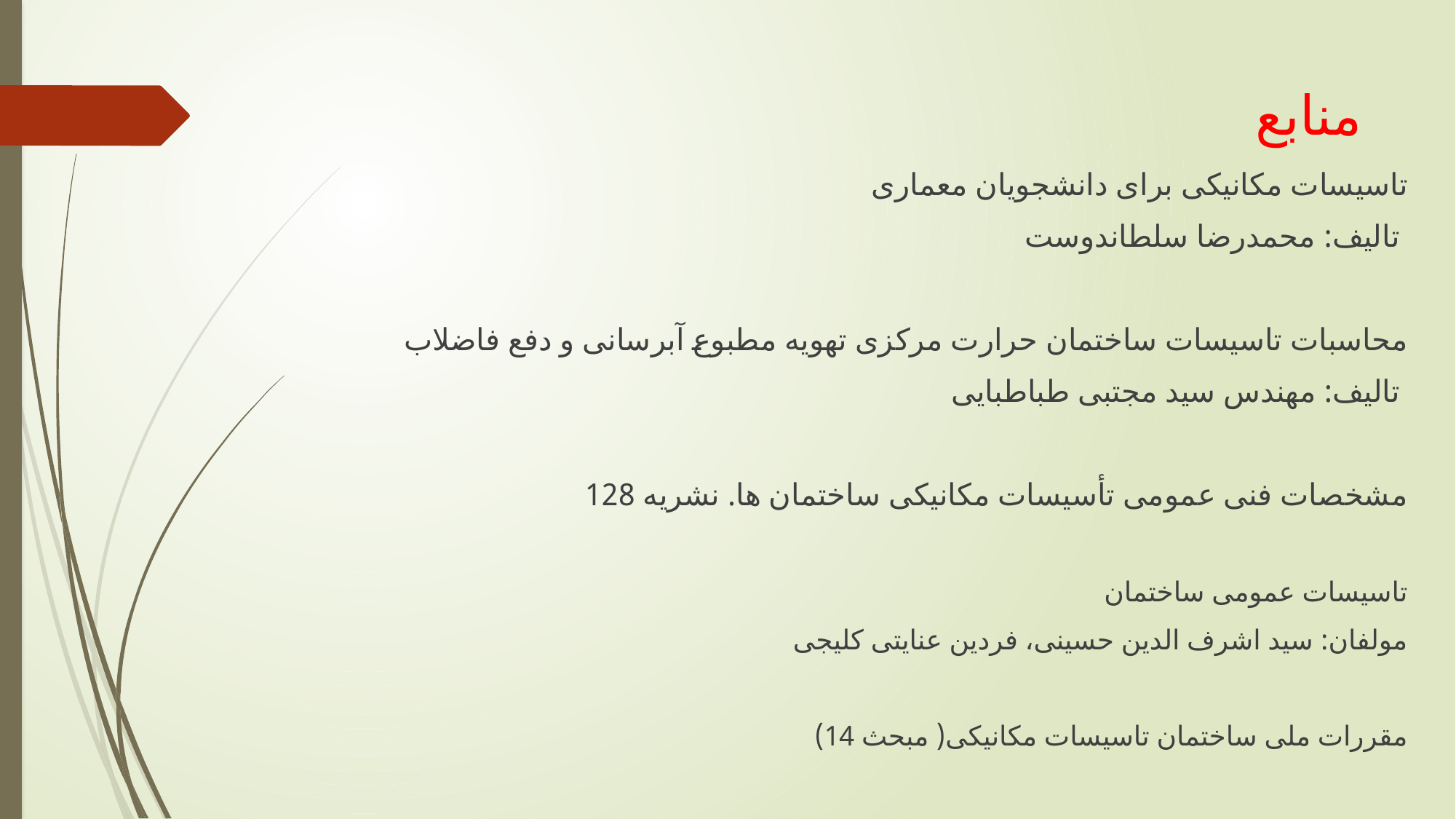

# منابع
تاسیسات مکانیکی برای دانشجویان معماری
 تالیف: محمدرضا سلطاندوست

محاسبات تاسیسات ساختمان حرارت مرکزی تهویه مطبوع آبرسانی و دفع فاضلاب
 تالیف: مهندس سید مجتبی طباطبایی

مشخصات فنی عمومی تأسيسات مکانيکی ساختمان ها. نشریه 128

تاسیسات عمومی ساختمان
مولفان: سید اشرف الدین حسینی، فردین عنایتی کلیجی

مقررات ملی ساختمان تاسیسات مکانیکی( مبحث 14)